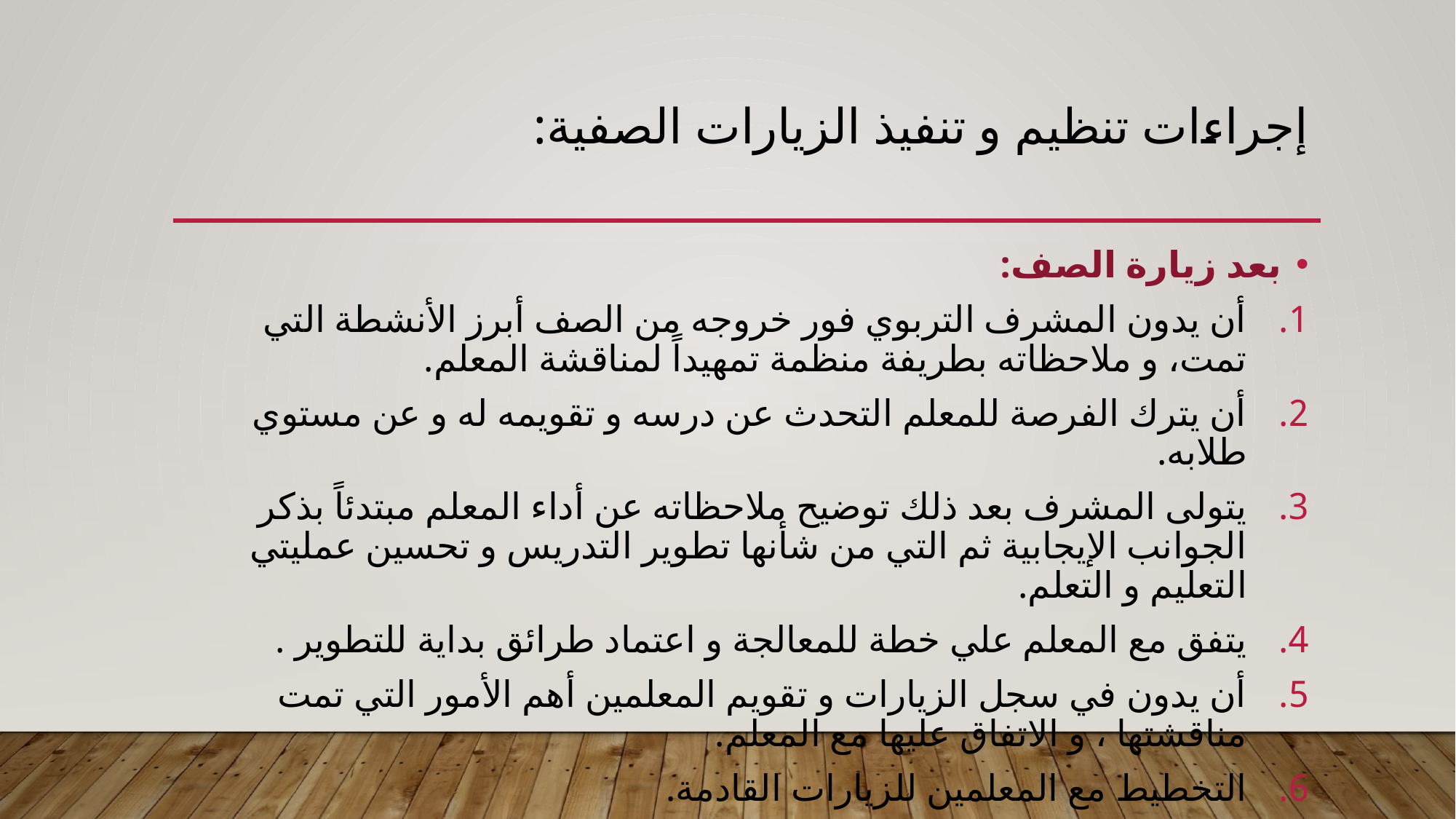

# إجراءات تنظيم و تنفيذ الزيارات الصفية:
بعد زيارة الصف:
أن يدون المشرف التربوي فور خروجه من الصف أبرز الأنشطة التي تمت، و ملاحظاته بطريفة منظمة تمهيداً لمناقشة المعلم.
أن يترك الفرصة للمعلم التحدث عن درسه و تقويمه له و عن مستوي طلابه.
يتولى المشرف بعد ذلك توضيح ملاحظاته عن أداء المعلم مبتدئاً بذكر الجوانب الإيجابية ثم التي من شأنها تطوير التدريس و تحسين عمليتي التعليم و التعلم.
يتفق مع المعلم علي خطة للمعالجة و اعتماد طرائق بداية للتطوير .
أن يدون في سجل الزيارات و تقويم المعلمين أهم الأمور التي تمت مناقشتها ، و الاتفاق عليها مع المعلم.
التخطيط مع المعلمين للزيارات القادمة.